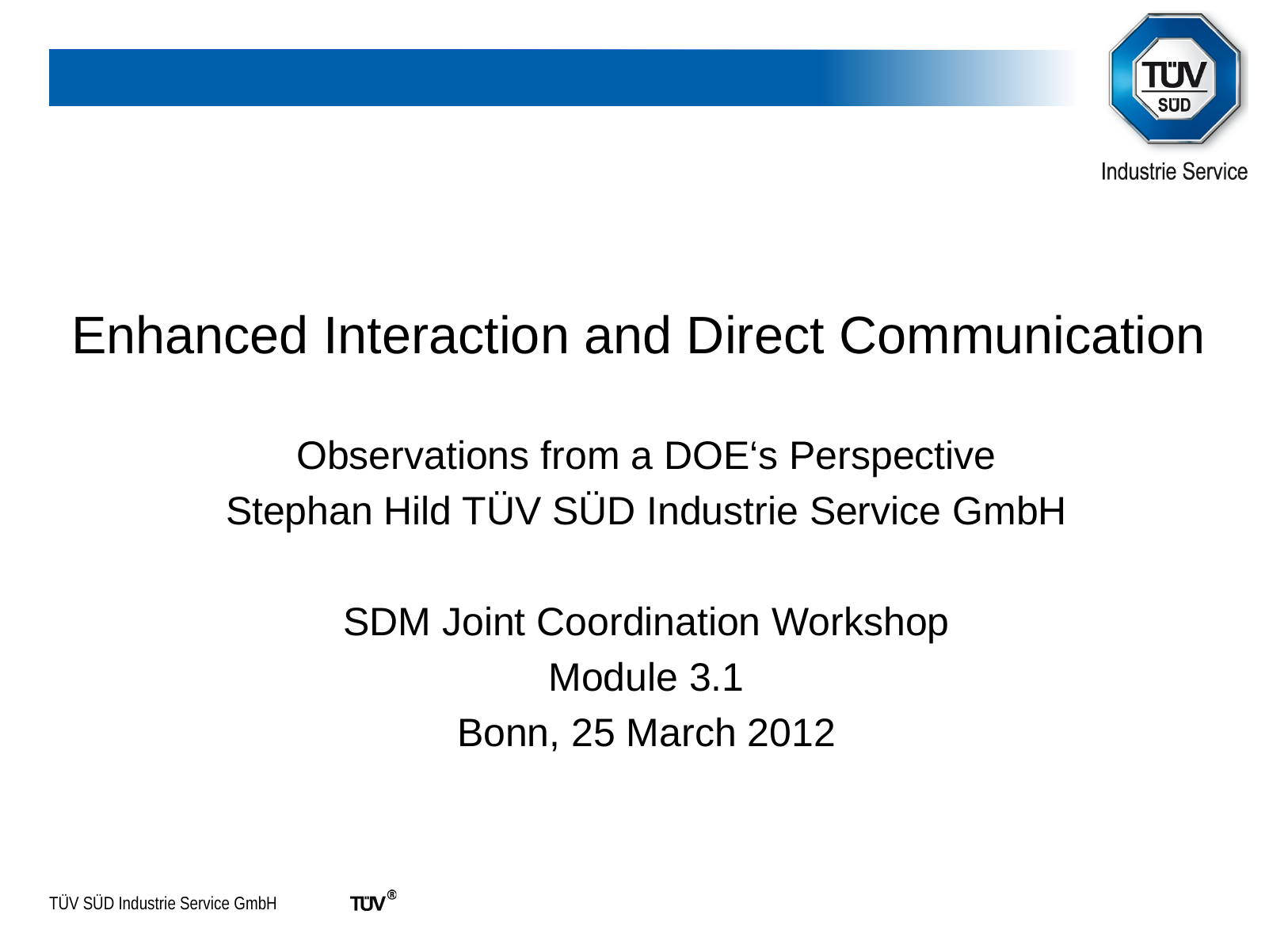

# Enhanced Interaction and Direct Communication
Observations from a DOE‘s Perspective
Stephan Hild TÜV SÜD Industrie Service GmbH

SDM Joint Coordination Workshop
Module 3.1
Bonn, 25 March 2012